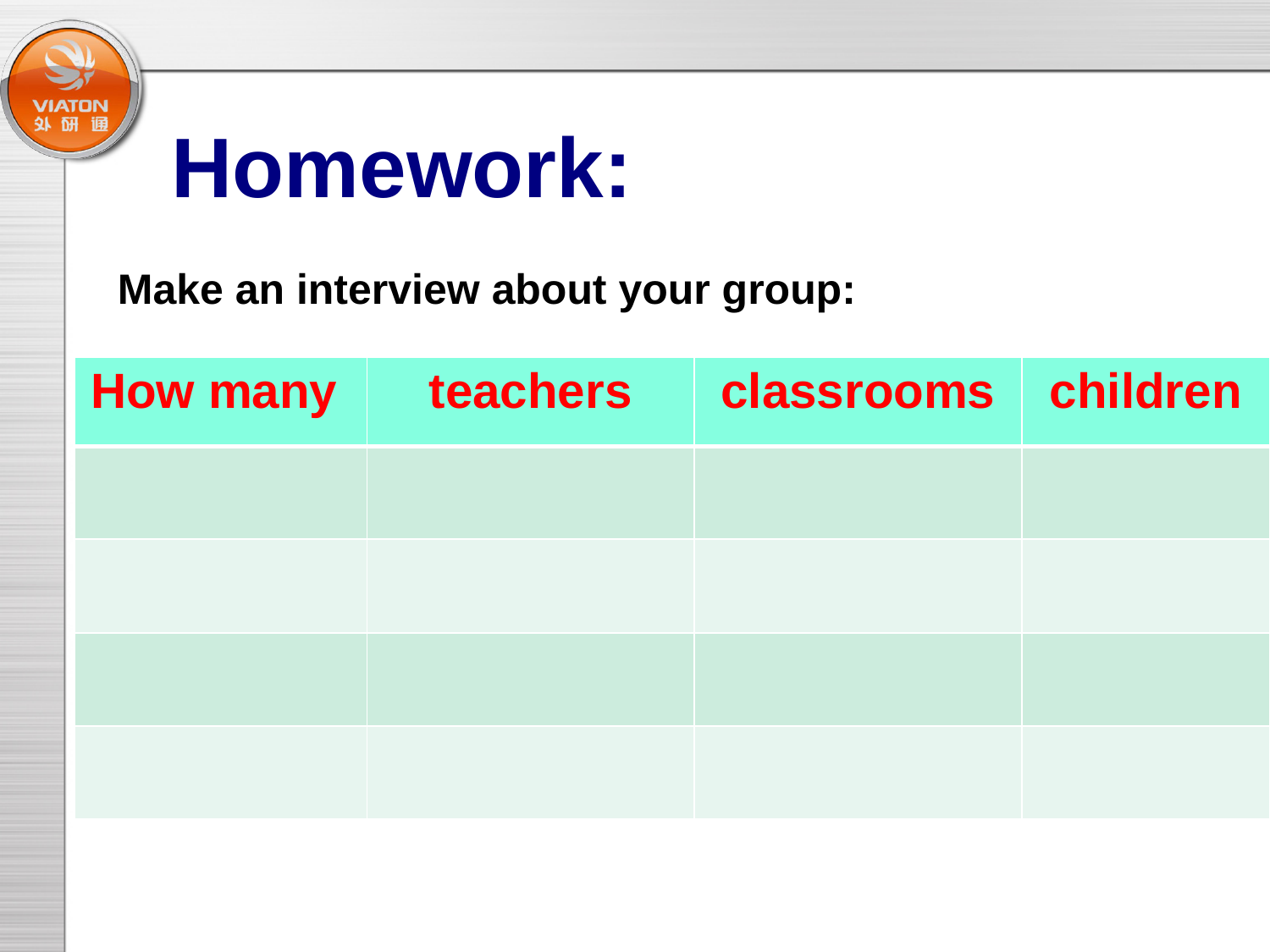

# Homework:
Make an interview about your group:
| How many | teachers | classrooms | children |
| --- | --- | --- | --- |
|  |  |  |  |
|  |  |  |  |
|  |  |  |  |
|  |  |  |  |